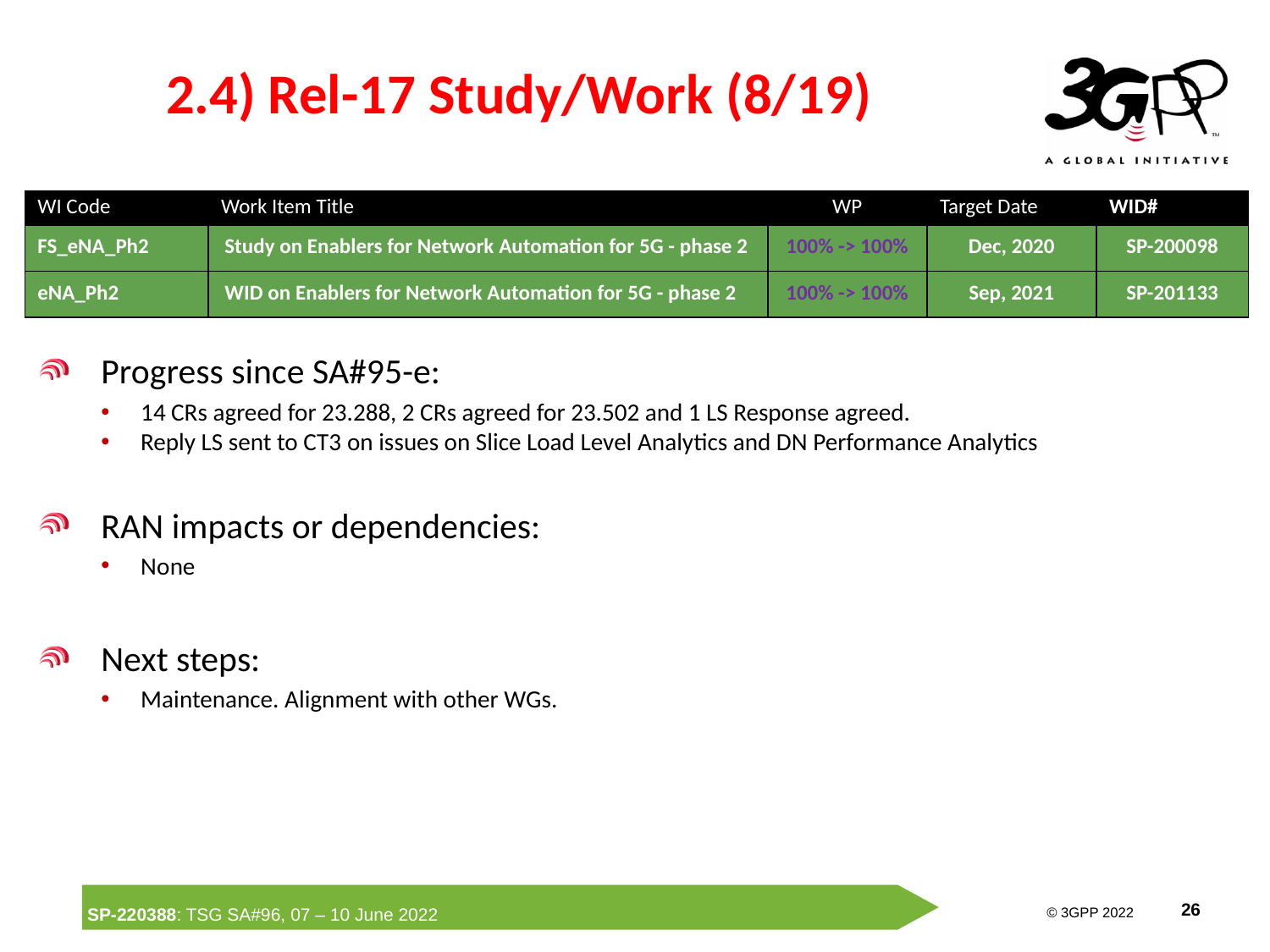

# 2.4) Rel-17 Study/Work (8/19)
| WI Code | Work Item Title | WP | Target Date | WID# |
| --- | --- | --- | --- | --- |
| FS\_eNA\_Ph2 | Study on Enablers for Network Automation for 5G - phase 2 | 100% -> 100% | Dec, 2020 | SP-200098 |
| eNA\_Ph2 | WID on Enablers for Network Automation for 5G - phase 2 | 100% -> 100% | Sep, 2021 | SP-201133 |
Progress since SA#95-e:
14 CRs agreed for 23.288, 2 CRs agreed for 23.502 and 1 LS Response agreed.
Reply LS sent to CT3 on issues on Slice Load Level Analytics and DN Performance Analytics

RAN impacts or dependencies:
None

Next steps:
Maintenance. Alignment with other WGs.